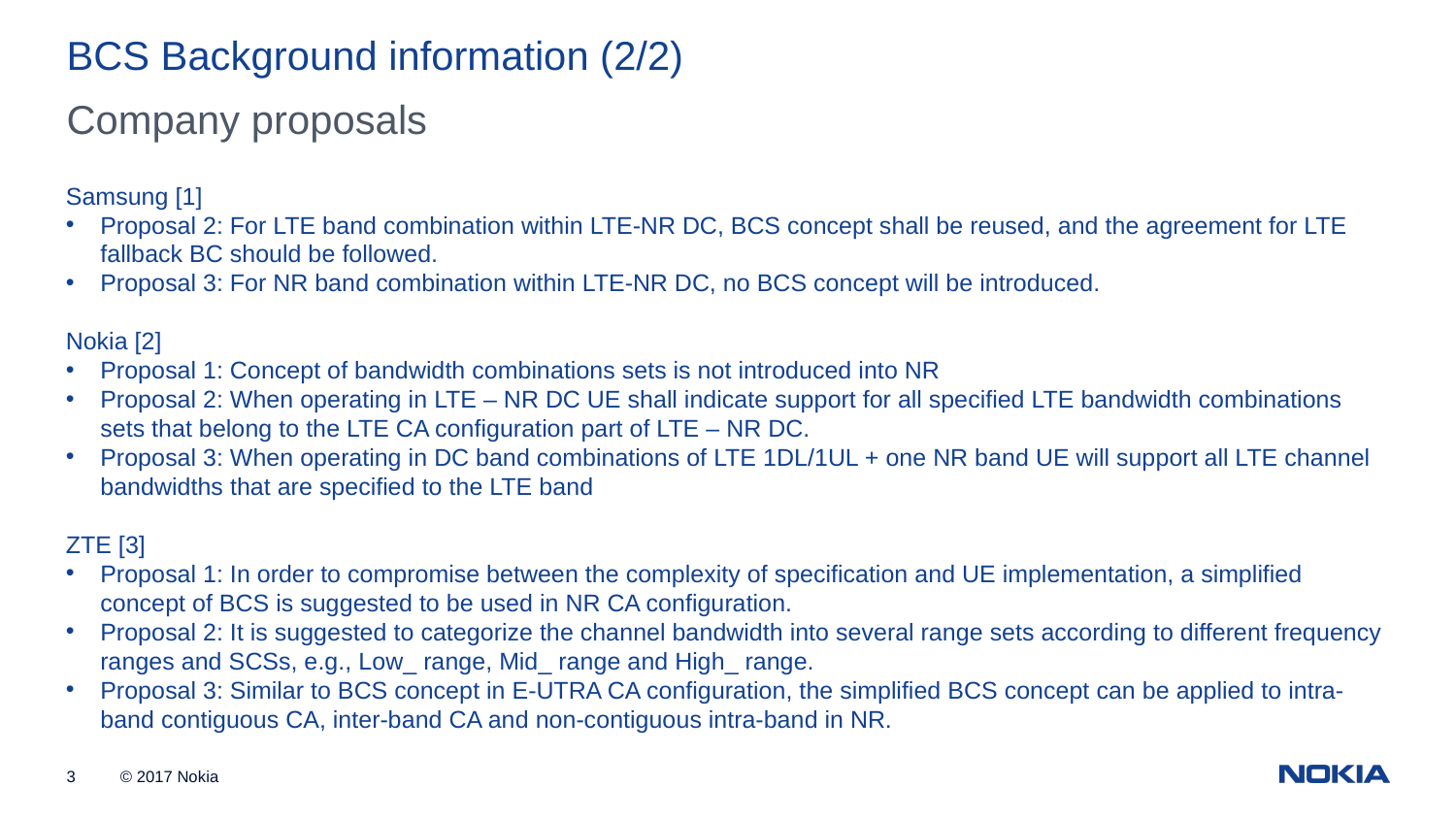

BCS Background information (2/2)
Company proposals
Samsung [1]
Proposal 2: For LTE band combination within LTE-NR DC, BCS concept shall be reused, and the agreement for LTE fallback BC should be followed.
Proposal 3: For NR band combination within LTE-NR DC, no BCS concept will be introduced.

Nokia [2]
Proposal 1: Concept of bandwidth combinations sets is not introduced into NR
Proposal 2: When operating in LTE – NR DC UE shall indicate support for all specified LTE bandwidth combinations sets that belong to the LTE CA configuration part of LTE – NR DC.
Proposal 3: When operating in DC band combinations of LTE 1DL/1UL + one NR band UE will support all LTE channel bandwidths that are specified to the LTE band

ZTE [3]
Proposal 1: In order to compromise between the complexity of specification and UE implementation, a simplified concept of BCS is suggested to be used in NR CA configuration.
Proposal 2: It is suggested to categorize the channel bandwidth into several range sets according to different frequency ranges and SCSs, e.g., Low_ range, Mid_ range and High_ range.
Proposal 3: Similar to BCS concept in E-UTRA CA configuration, the simplified BCS concept can be applied to intra-band contiguous CA, inter-band CA and non-contiguous intra-band in NR.